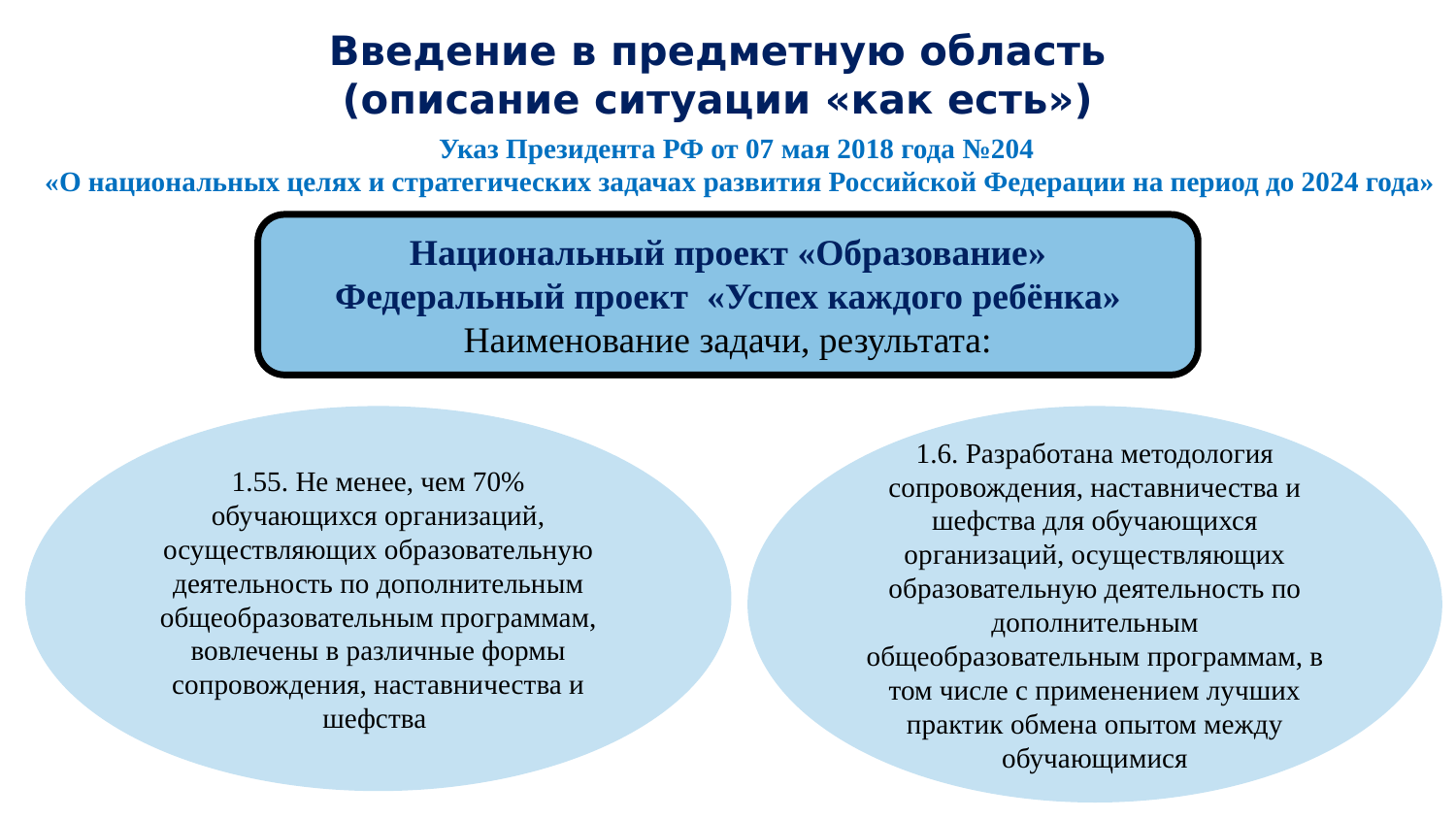

Введение в предметную область
(описание ситуации «как есть»)
Указ Президента РФ от 07 мая 2018 года №204
 «О национальных целях и стратегических задачах развития Российской Федерации на период до 2024 года»
Национальный проект «Образование»
Федеральный проект  «Успех каждого ребёнка»
Наименование задачи, результата:
1.55. Не менее, чем 70% обучающихся организаций, осуществляющих образовательную деятельность по дополнительным общеобразовательным программам, вовлечены в различные формы сопровождения, наставничества и шефства
1.6. Разработана методология сопровождения, наставничества и шефства для обучающихся организаций, осуществляющих образовательную деятельность по дополнительным общеобразовательным программам, в том числе с применением лучших практик обмена опытом между обучающимися